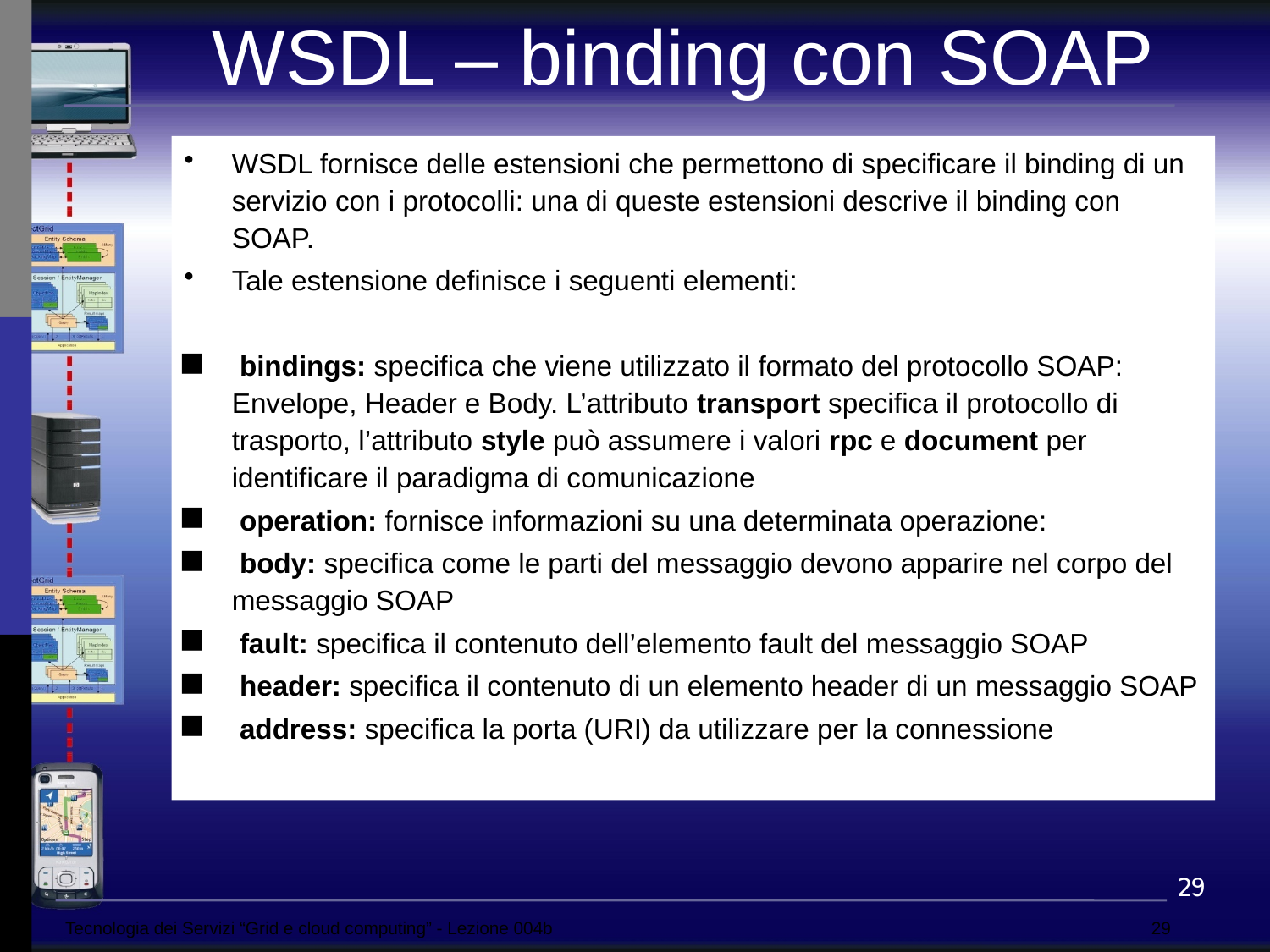

WSDL – binding con SOAP
WSDL fornisce delle estensioni che permettono di specificare il binding di un servizio con i protocolli: una di queste estensioni descrive il binding con SOAP.
Tale estensione definisce i seguenti elementi:

 bindings: specifica che viene utilizzato il formato del protocollo SOAP: Envelope, Header e Body. L’attributo transport specifica il protocollo di trasporto, l’attributo style può assumere i valori rpc e document per identificare il paradigma di comunicazione
 operation: fornisce informazioni su una determinata operazione:
 body: specifica come le parti del messaggio devono apparire nel corpo del messaggio SOAP
 fault: specifica il contenuto dell’elemento fault del messaggio SOAP
 header: specifica il contenuto di un elemento header di un messaggio SOAP
 address: specifica la porta (URI) da utilizzare per la connessione